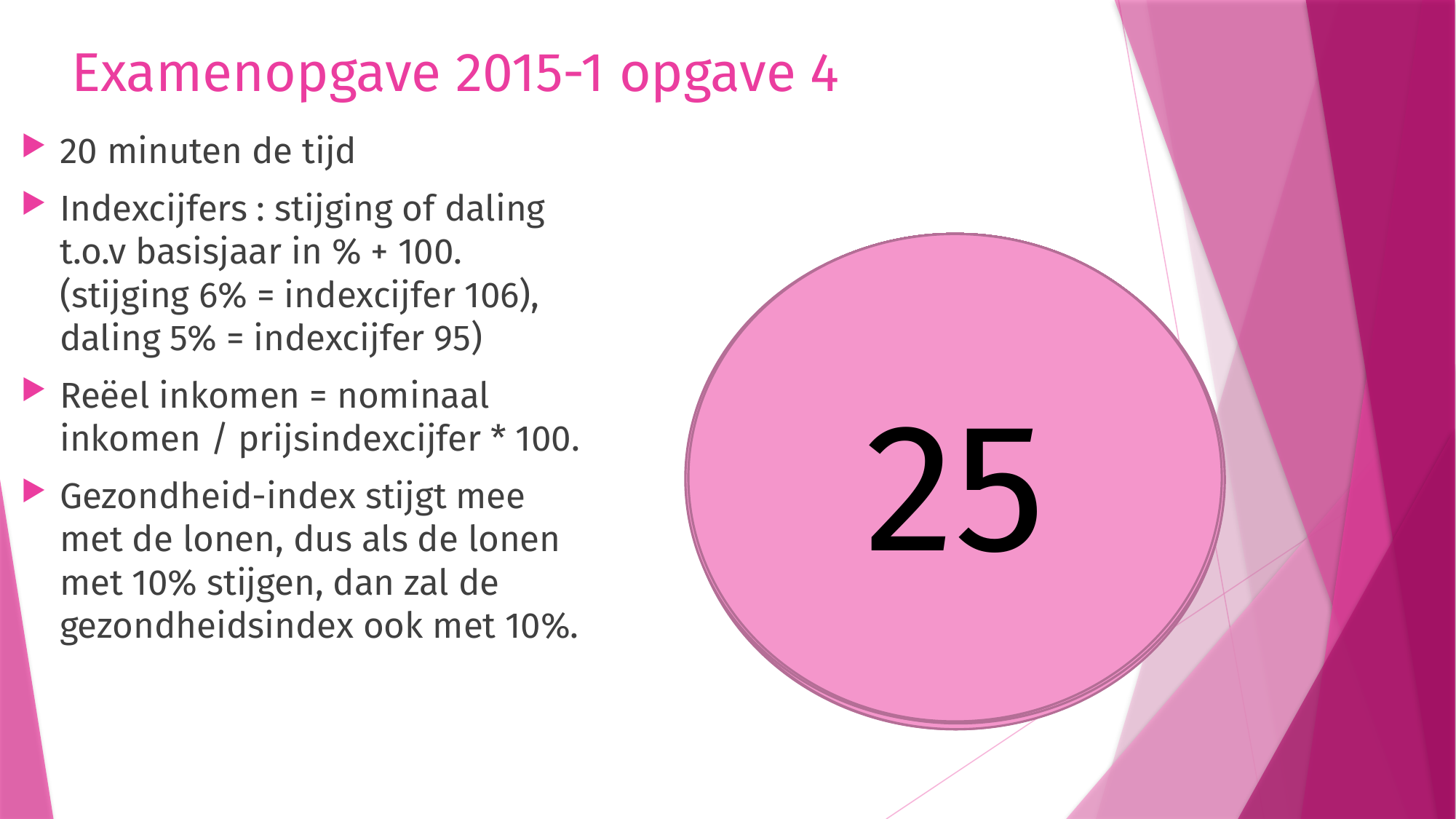

# Examenopgave 2015-1 opgave 4
20 minuten de tijd
Indexcijfers : stijging of daling t.o.v basisjaar in % + 100. (stijging 6% = indexcijfer 106), daling 5% = indexcijfer 95)
Reëel inkomen = nominaal inkomen / prijsindexcijfer * 100.
Gezondheid-index stijgt mee met de lonen, dus als de lonen met 10% stijgen, dan zal de gezondheidsindex ook met 10%.

25
21
19
17
16
15
14
12
13
11
10
8
9
5
6
7
4
3
1
2
24
23
20
18
22